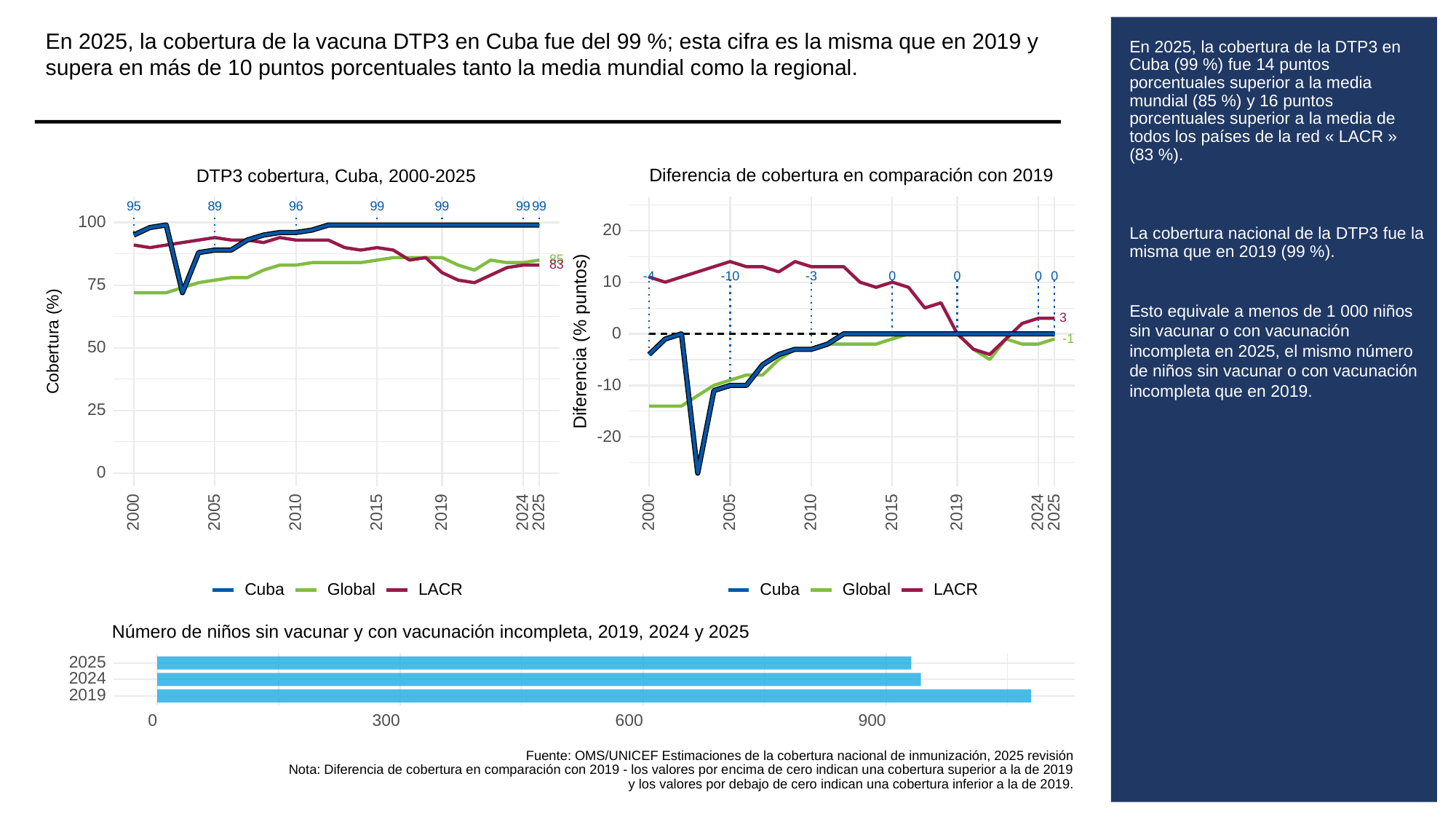

En 2025, la cobertura de la vacuna DTP3 en Cuba fue del 99 %; esta cifra es la misma que en 2019 y supera en más de 10 puntos porcentuales tanto la media mundial como la regional.
# En 2025, la cobertura de la DTP3 en Cuba (99 %) fue 14 puntos porcentuales superior a la media mundial (85 %) y 16 puntos porcentuales superior a la media de todos los países de la red « LACR » (83 %).

La cobertura nacional de la DTP3 fue la misma que en 2019 (99 %).

Esto equivale a menos de 1 000 niños sin vacunar o con vacunación incompleta en 2025, el mismo número de niños sin vacunar o con vacunación incompleta que en 2019.

Diferencia de cobertura en comparación con 2019
DTP3 cobertura, Cuba, 2000-2025

95
89
96
99
99
99
99

100

20

85

83

-3
-10
0
0
0
0
-4
10

75

3

0
Diferencia (% puntos)
Cobertura (%)

-1
50

-10

25

-20

0

2000
2005
2010
2015
2019
2024
2025
2000
2005
2010
2015
2019
2024
2025
Cuba
Global
LACR
Cuba
Global
LACR

Número de niños sin vacunar y con vacunación incompleta, 2019, 2024 y 2025

2025

2024

2019

300
0
600
900
Fuente: OMS/UNICEF Estimaciones de la cobertura nacional de inmunización, 2025 revisión
Nota: Diferencia de cobertura en comparación con 2019 - los valores por encima de cero indican una cobertura superior a la de 2019
y los valores por debajo de cero indican una cobertura inferior a la de 2019.